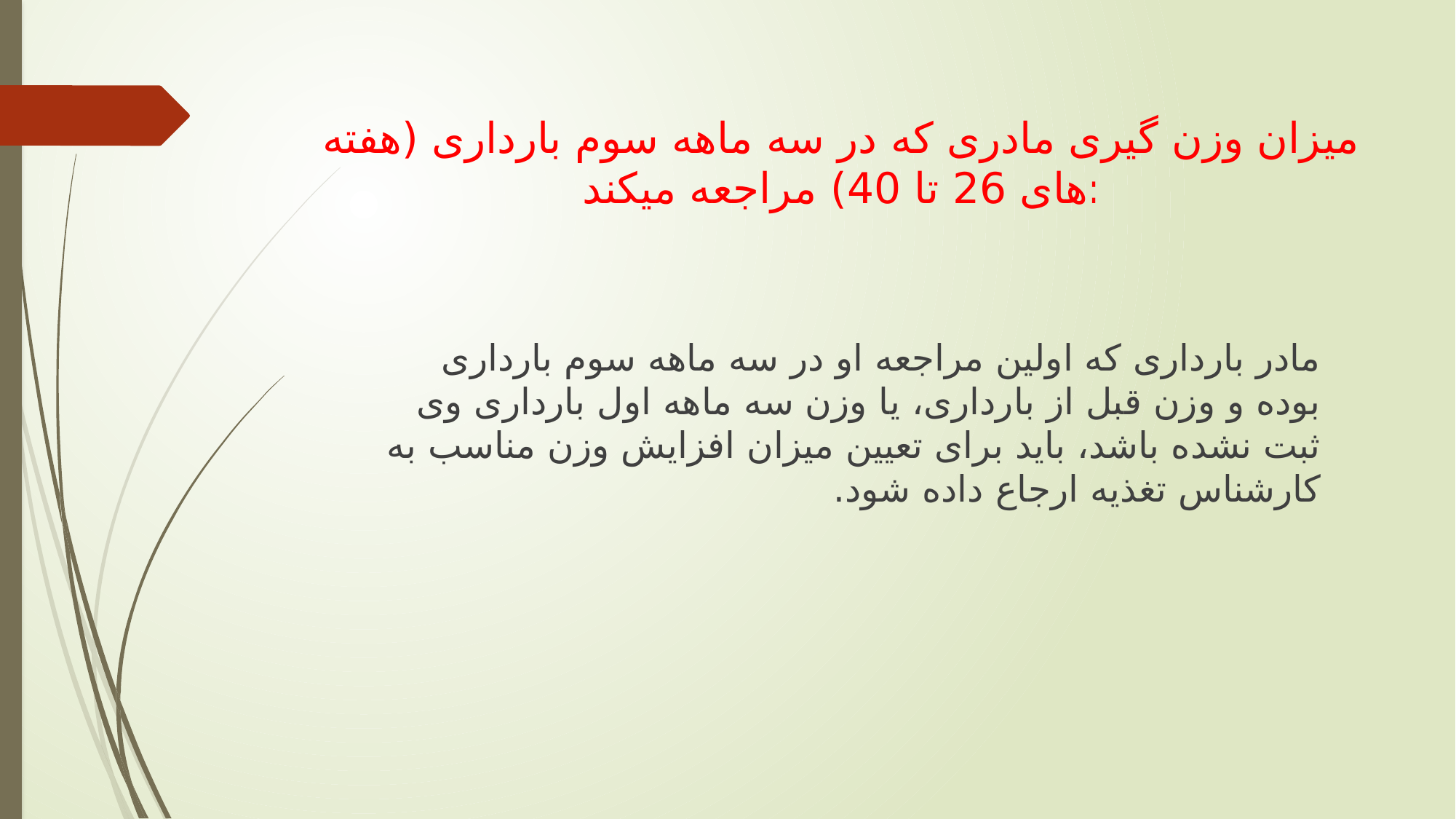

# میزان وزن گیری مادری که در سه ماهه سوم بارداری (هفته های 26 تا 40) مراجعه میکند:
مادر بارداری که اولین مراجعه او در سه ماهه سوم بارداری بوده و وزن قبل از بارداری، یا وزن سه ماهه اول بارداری وی ثبت نشده باشد، باید برای تعیین میزان افزایش وزن مناسب به کارشناس تغذیه ارجاع داده شود.